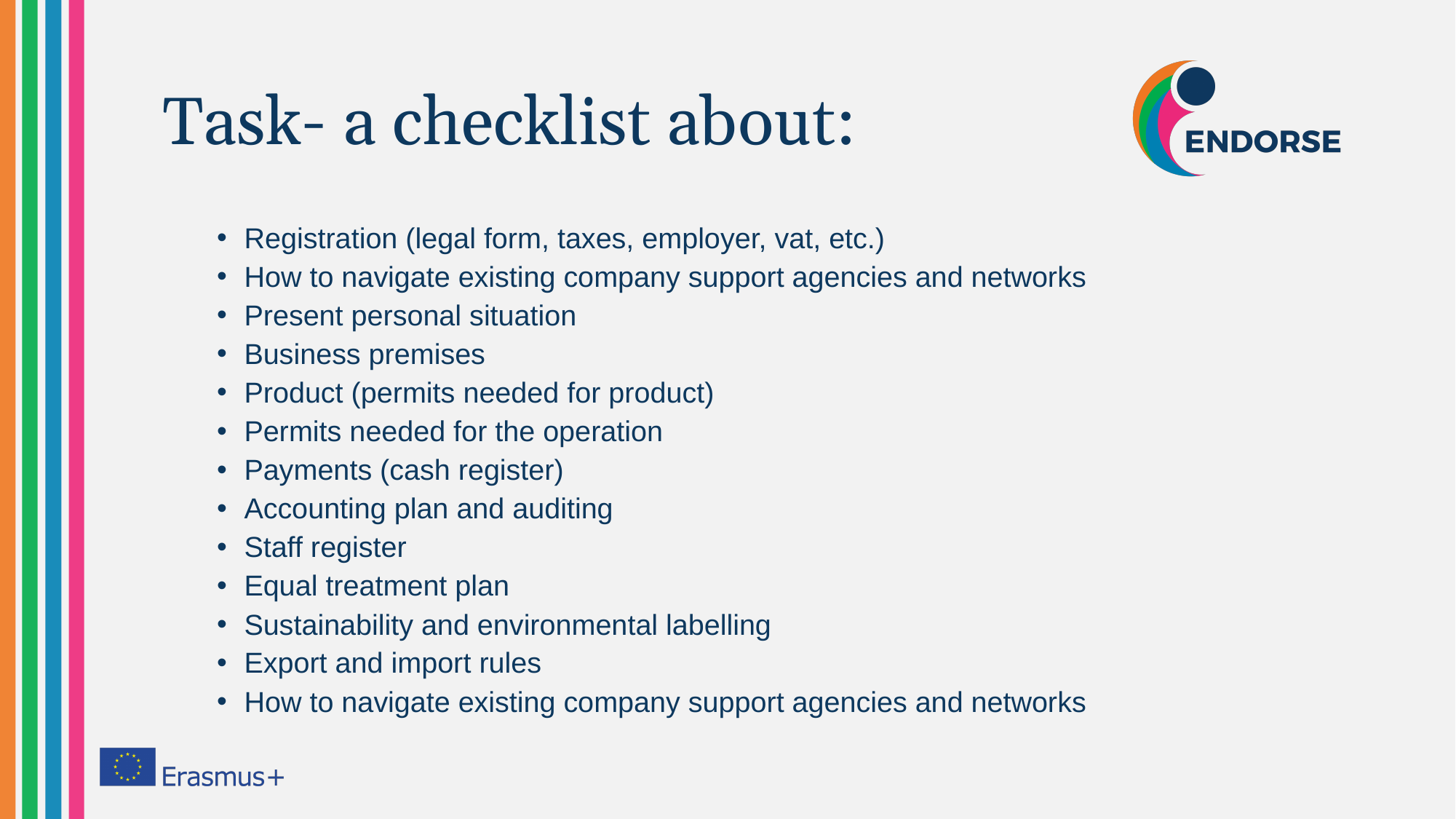

# Task- a checklist about:
Registration (legal form, taxes, employer, vat, etc.)
How to navigate existing company support agencies and networks
Present personal situation
Business premises
Product (permits needed for product)
Permits needed for the operation
Payments (cash register)
Accounting plan and auditing
Staff register
Equal treatment plan
Sustainability and environmental labelling
Export and import rules
How to navigate existing company support agencies and networks